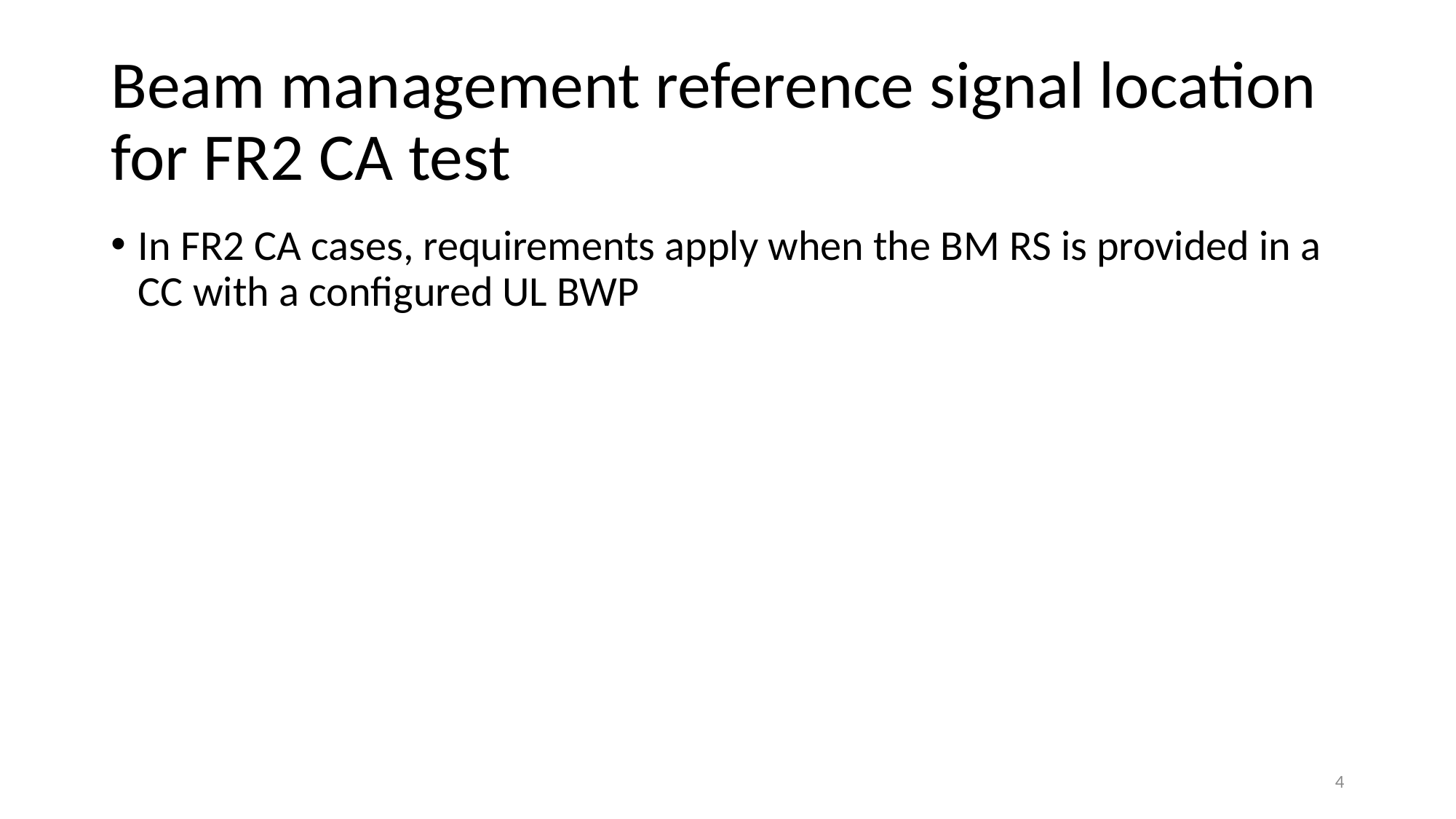

# Beam management reference signal location for FR2 CA test
In FR2 CA cases, requirements apply when the BM RS is provided in a CC with a configured UL BWP
4